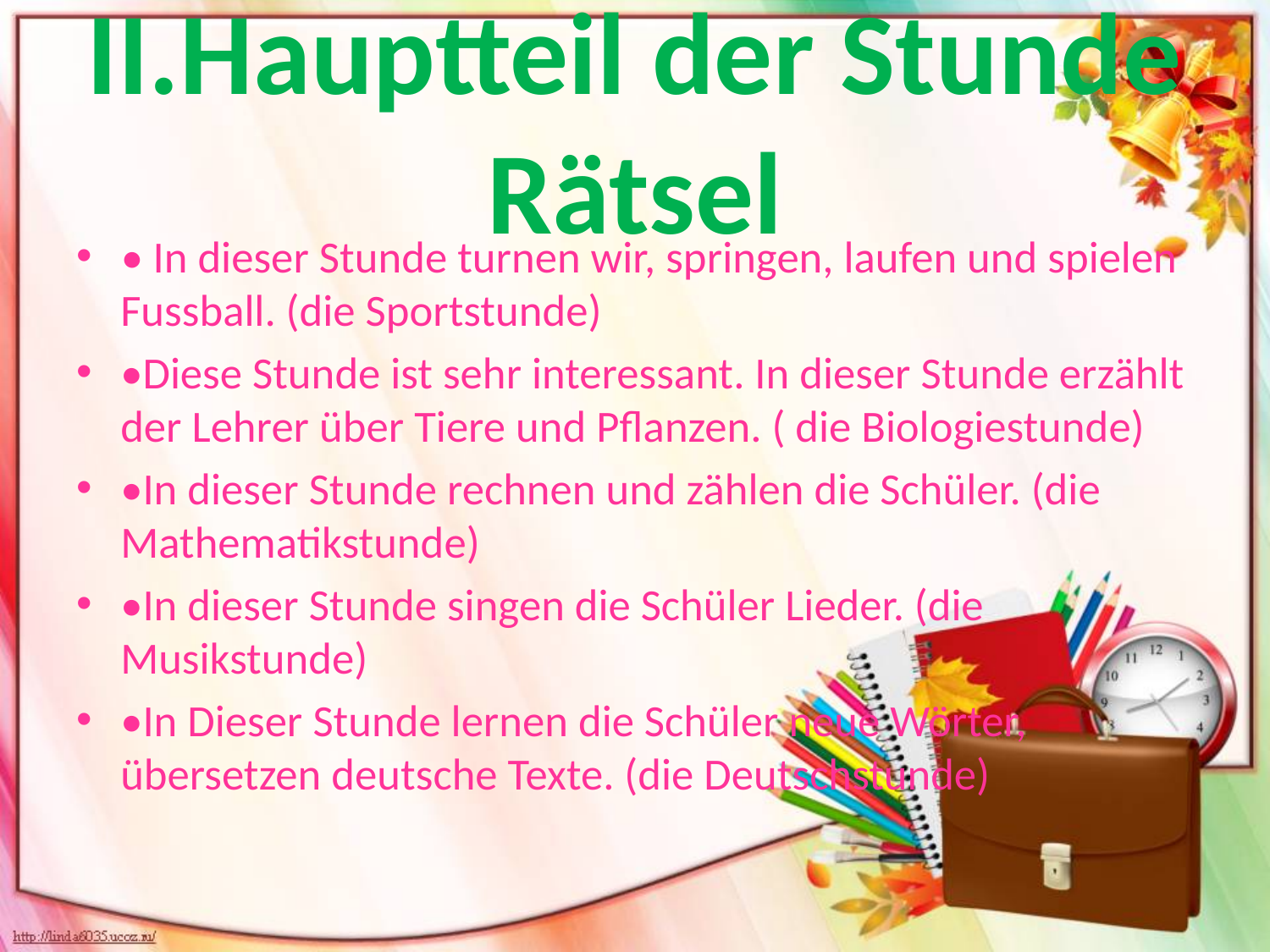

# II.Hauptteil der Stunde Rätsel
• In dieser Stunde turnen wir, springen, laufen und spielen Fussball. (die Sportstunde)
•Diese Stunde ist sehr interessant. In dieser Stunde erzählt der Lehrer über Tiere und Pflanzen. ( die Biologiestunde)
•In dieser Stunde rechnen und zählen die Schüler. (die Mathematikstunde)
•In dieser Stunde singen die Schüler Lieder. (die Musikstunde)
•In Dieser Stunde lernen die Schüler neue Wörter, übersetzen deutsche Texte. (die Deutschstunde)